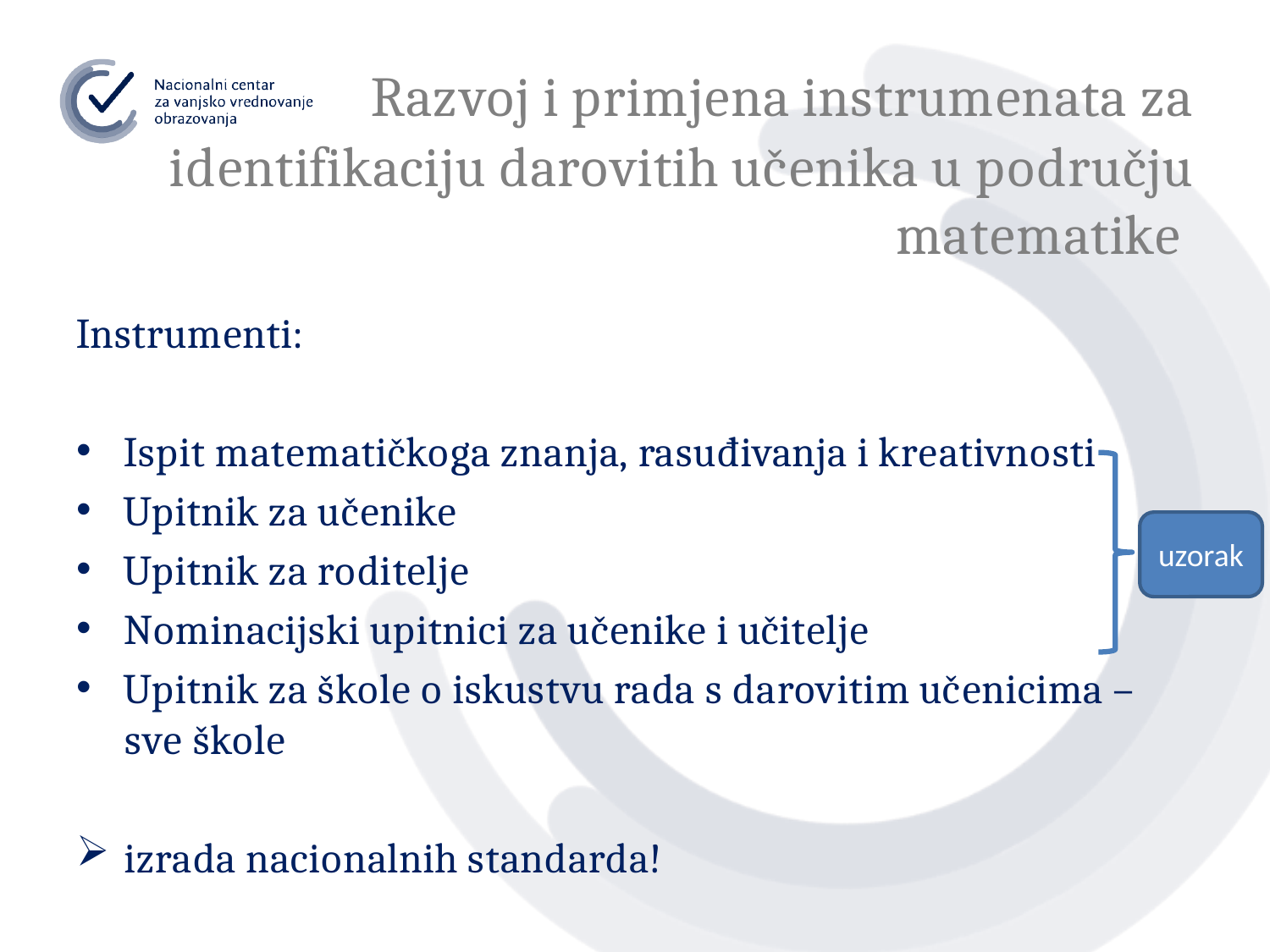

# Razvoj i primjena instrumenata za identifikaciju darovitih učenika u području matematike
Instrumenti:

Ispit matematičkoga znanja, rasuđivanja i kreativnosti
Upitnik za učenike
Upitnik za roditelje
Nominacijski upitnici za učenike i učitelje
Upitnik za škole o iskustvu rada s darovitim učenicima – sve škole

izrada nacionalnih standarda!

uzorak